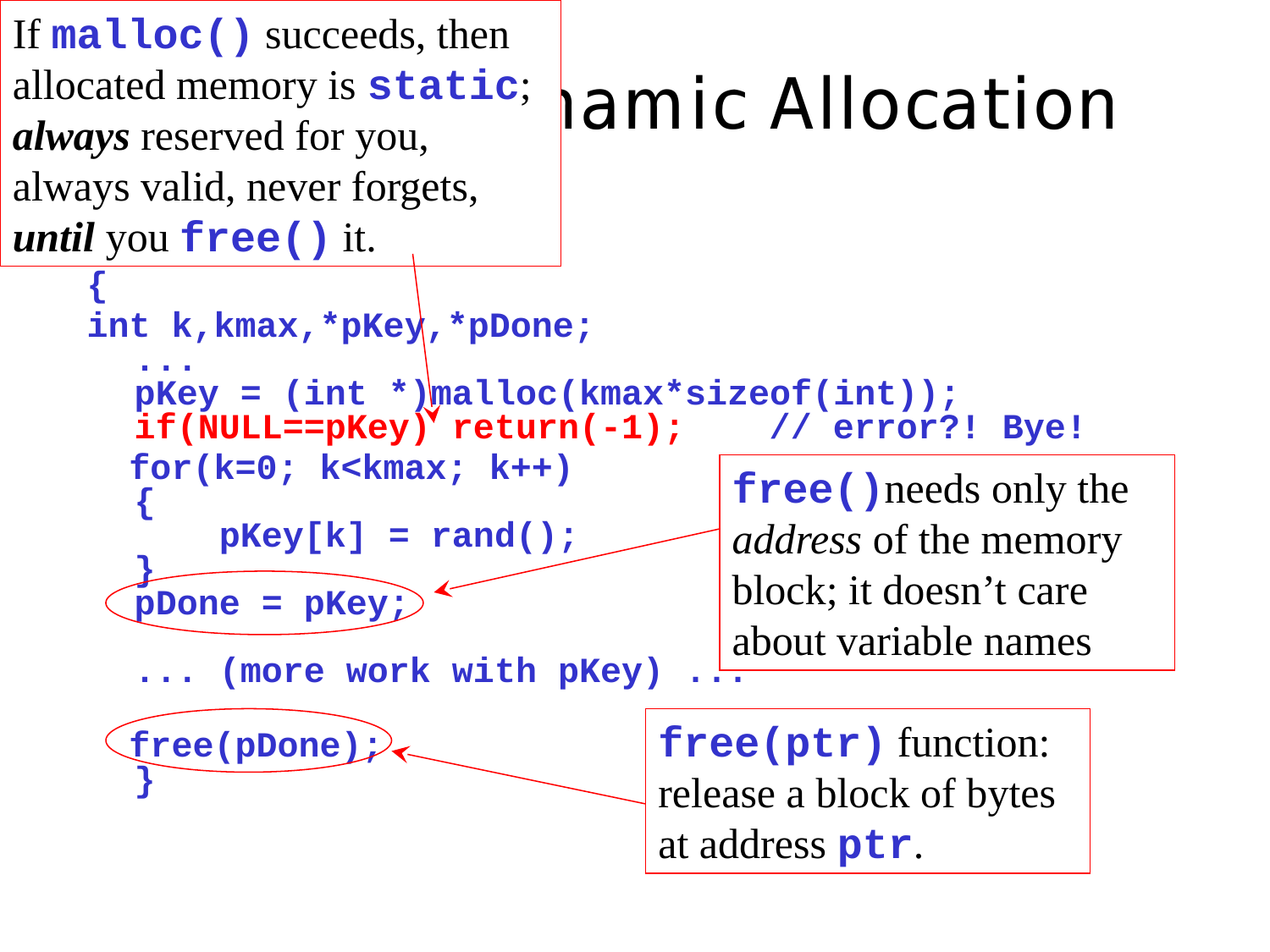

If malloc() succeeds, then
allocated memory is static;  always reserved for you, always valid, never forgets,
until you free() it.
# (Recall) Dynamic Allocation
main()
{
int k,kmax,*pKey,*pDone;
...
pKey = (int *)malloc(kmax*sizeof(int));
if(NULL==pKey) return(-1);	// error?! Bye!
  for(k=0; k<kmax; k++)
{
    pKey[k] = rand();
}
pDone = pKey;
... (more work with pKey) ...
  free(pDone);
}

free()needs only the address of the memory block; it doesn’t care about variable names

free(ptr) function:
release a block of bytes at address ptr.